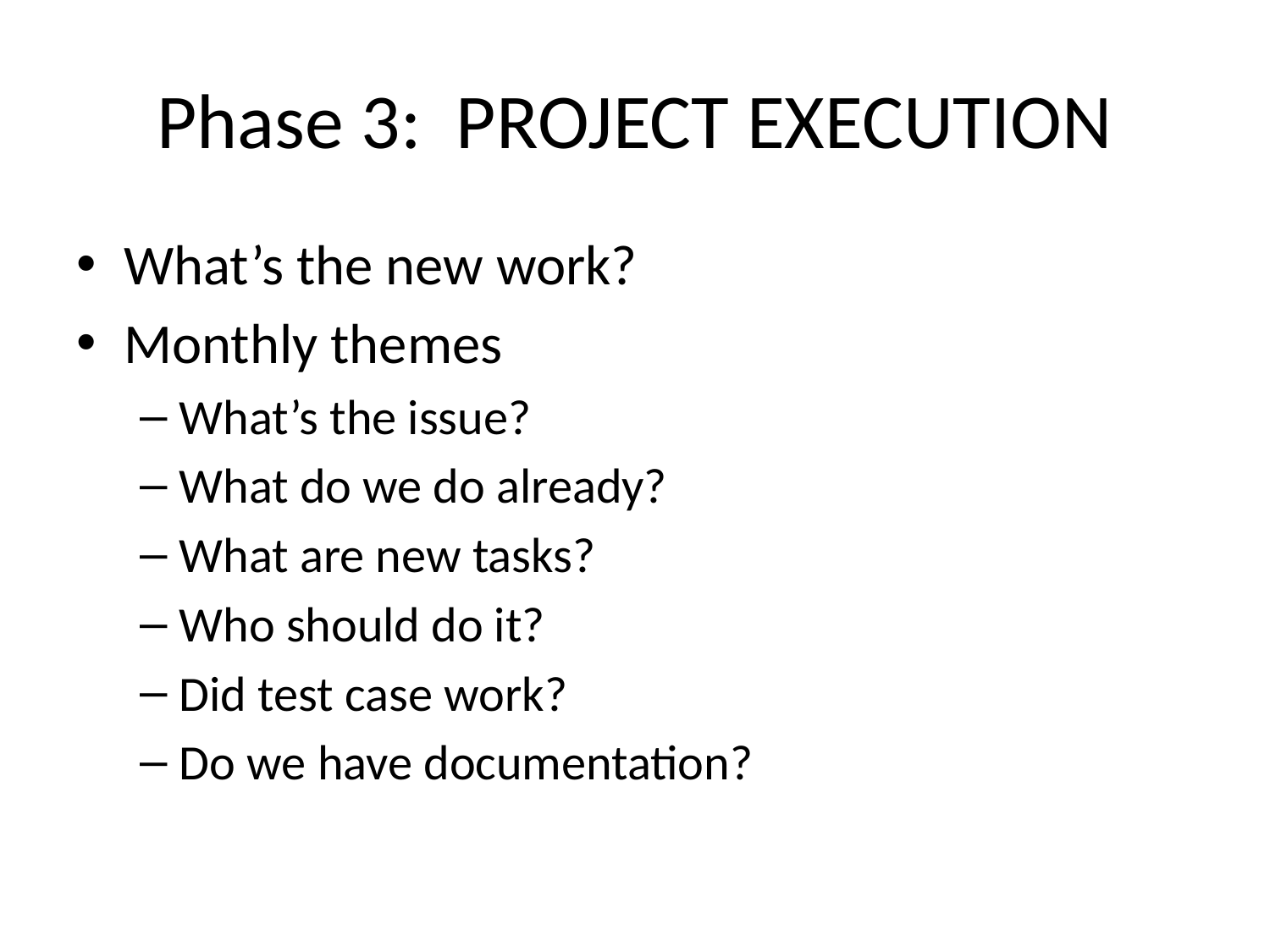

# Phase 3:  PROJECT EXECUTION
What’s the new work?
Monthly themes
What’s the issue?
What do we do already?
What are new tasks?
Who should do it?
Did test case work?
Do we have documentation?